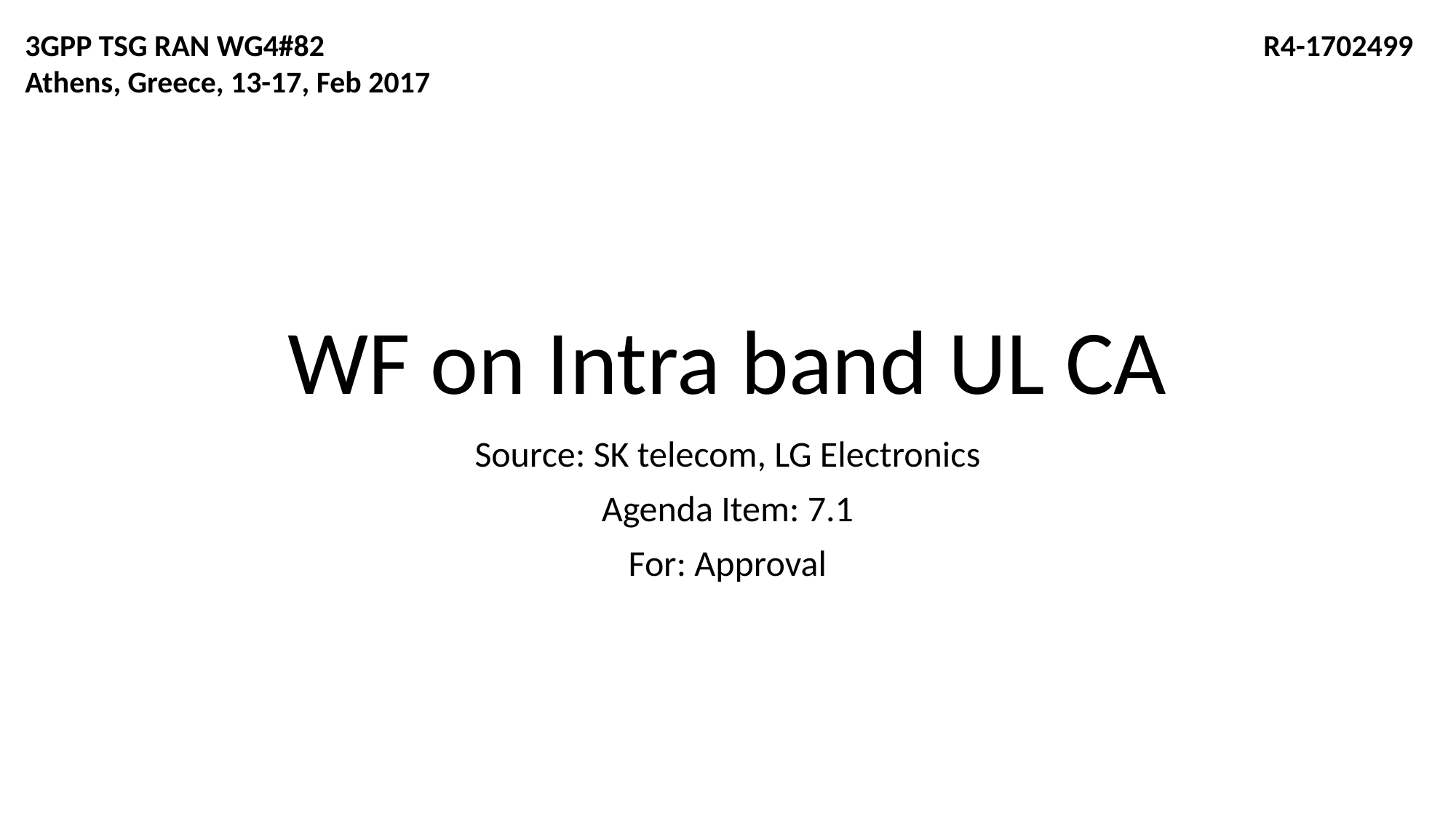

3GPP TSG RAN WG4#82
Athens, Greece, 13-17, Feb 2017

R4-1702499
# WF on Intra band UL CA
Source: SK telecom, LG Electronics
Agenda Item: 7.1
For: Approval